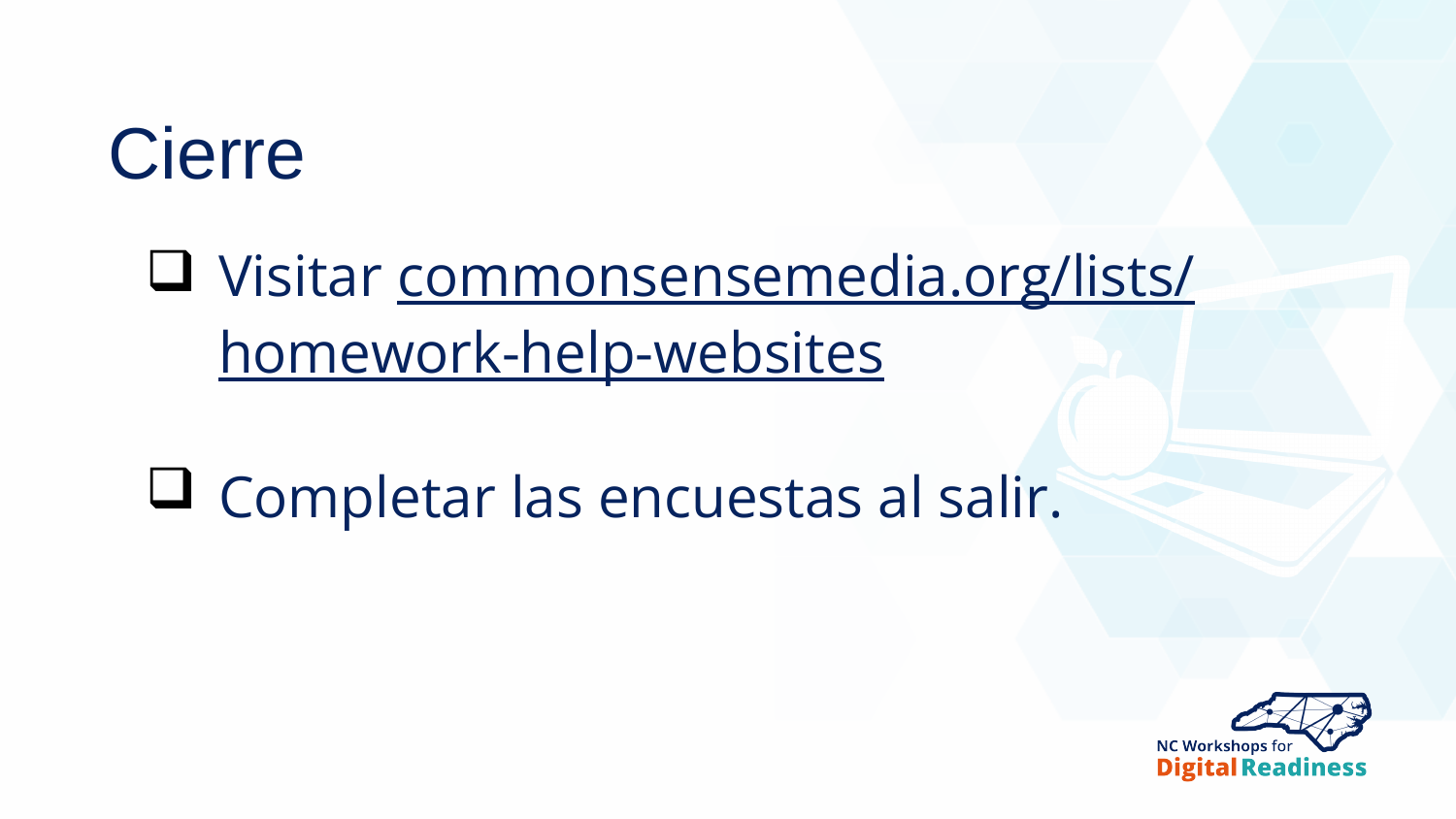

Cierre
Visitar commonsensemedia.org/lists/homework-help-websites
Completar las encuestas al salir.